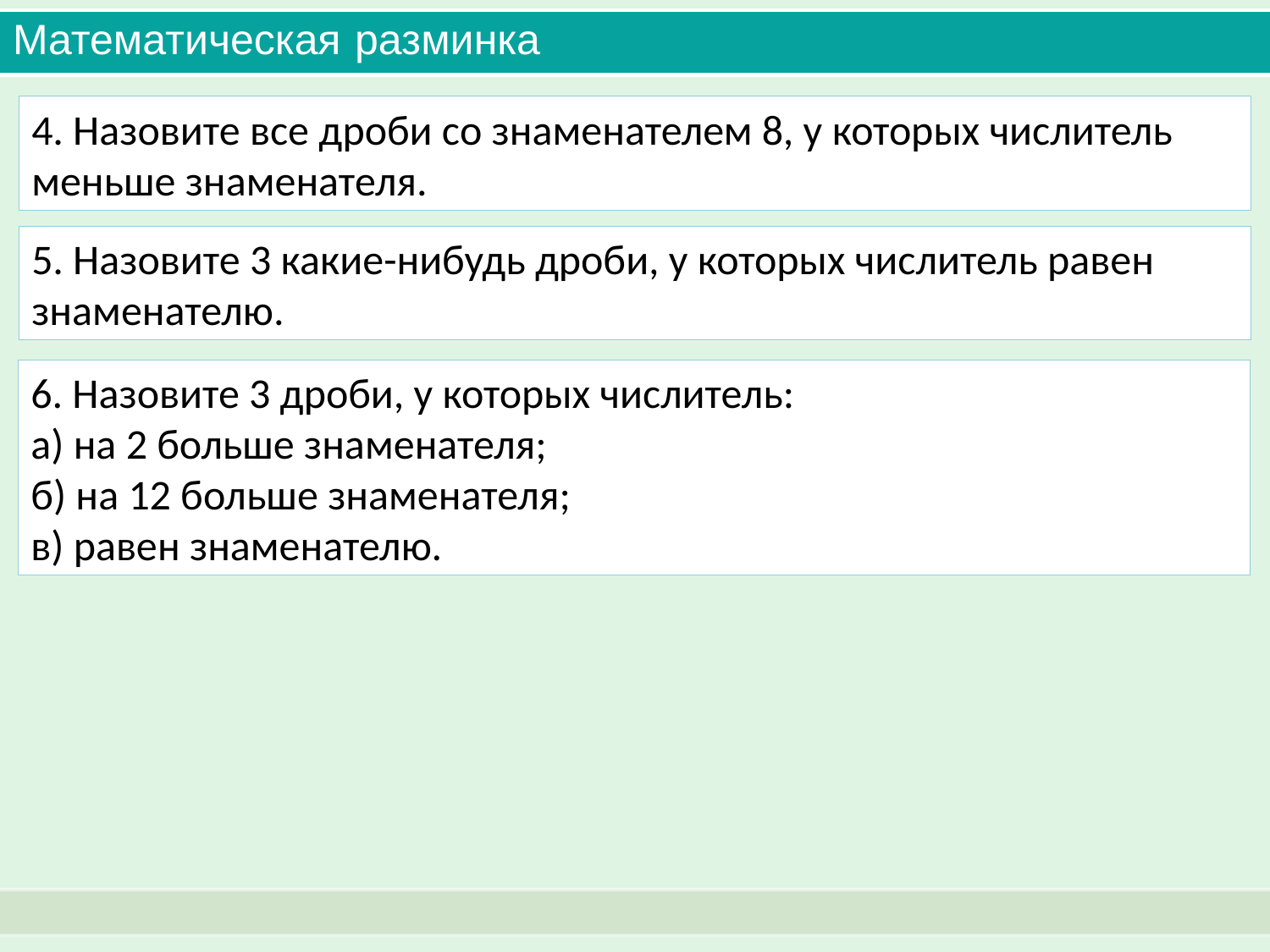

# Математическая разминка

4. Назовите все дроби со знаменателем 8, у которых числитель меньше знаменателя.
5. Назовите 3 какие-нибудь дроби, у которых числитель равен знаменателю.
6. Назовите 3 дроби, у которых числитель:
а) на 2 больше знаменателя;
б) на 12 больше знаменателя;
в) равен знаменателю.